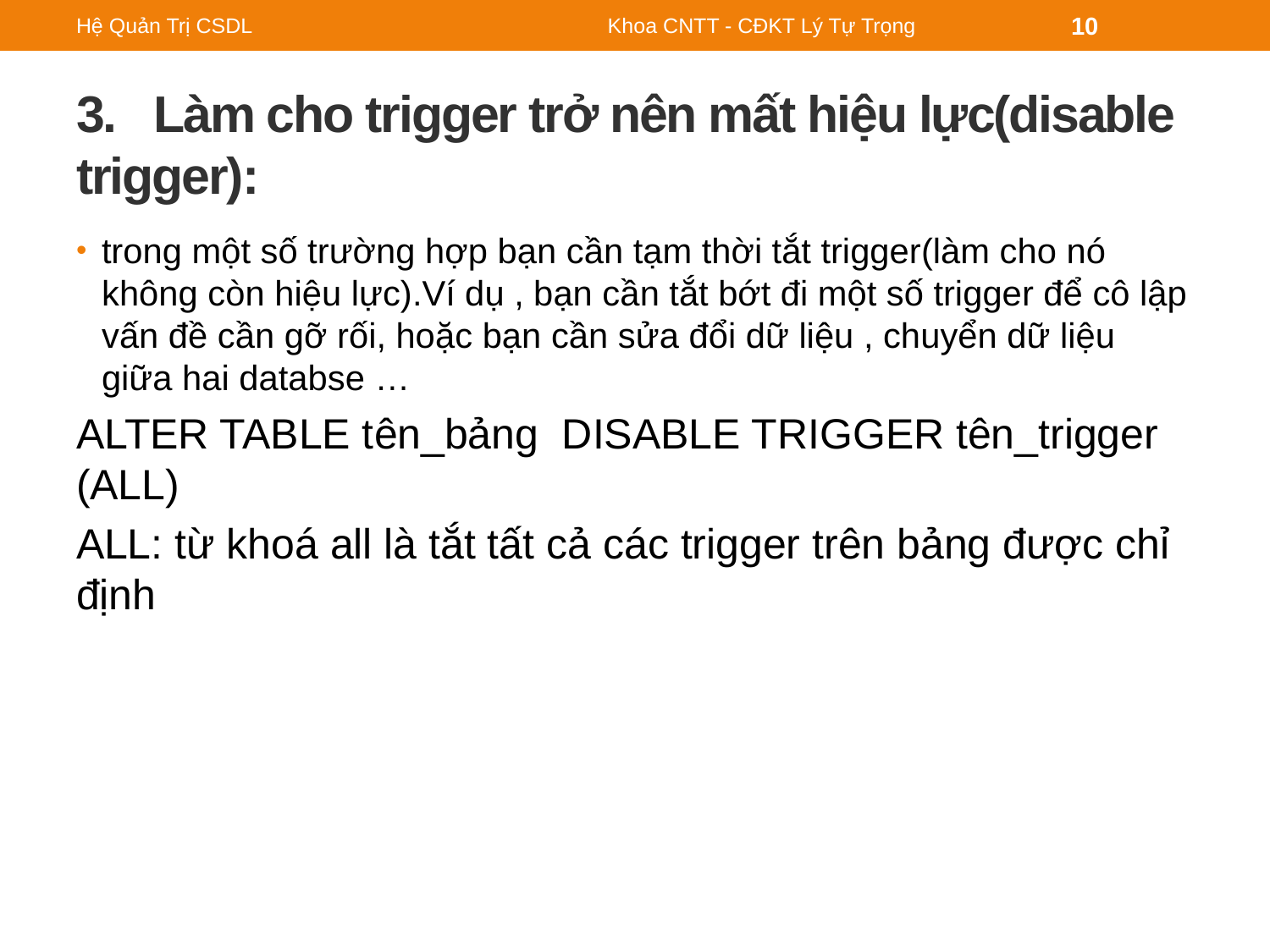

Hệ Quản Trị CSDL
Khoa CNTT - CĐKT Lý Tự Trọng
10
# 3.   Làm cho trigger trở nên mất hiệu lực(disable trigger):
trong một số trường hợp bạn cần tạm thời tắt trigger(làm cho nó không còn hiệu lực).Ví dụ , bạn cần tắt bớt đi một số trigger để cô lập vấn đề cần gỡ rối, hoặc bạn cần sửa đổi dữ liệu , chuyển dữ liệu giữa hai databse …
ALTER TABLE tên_bảng  DISABLE TRIGGER tên_trigger (ALL)
ALL: từ khoá all là tắt tất cả các trigger trên bảng được chỉ định